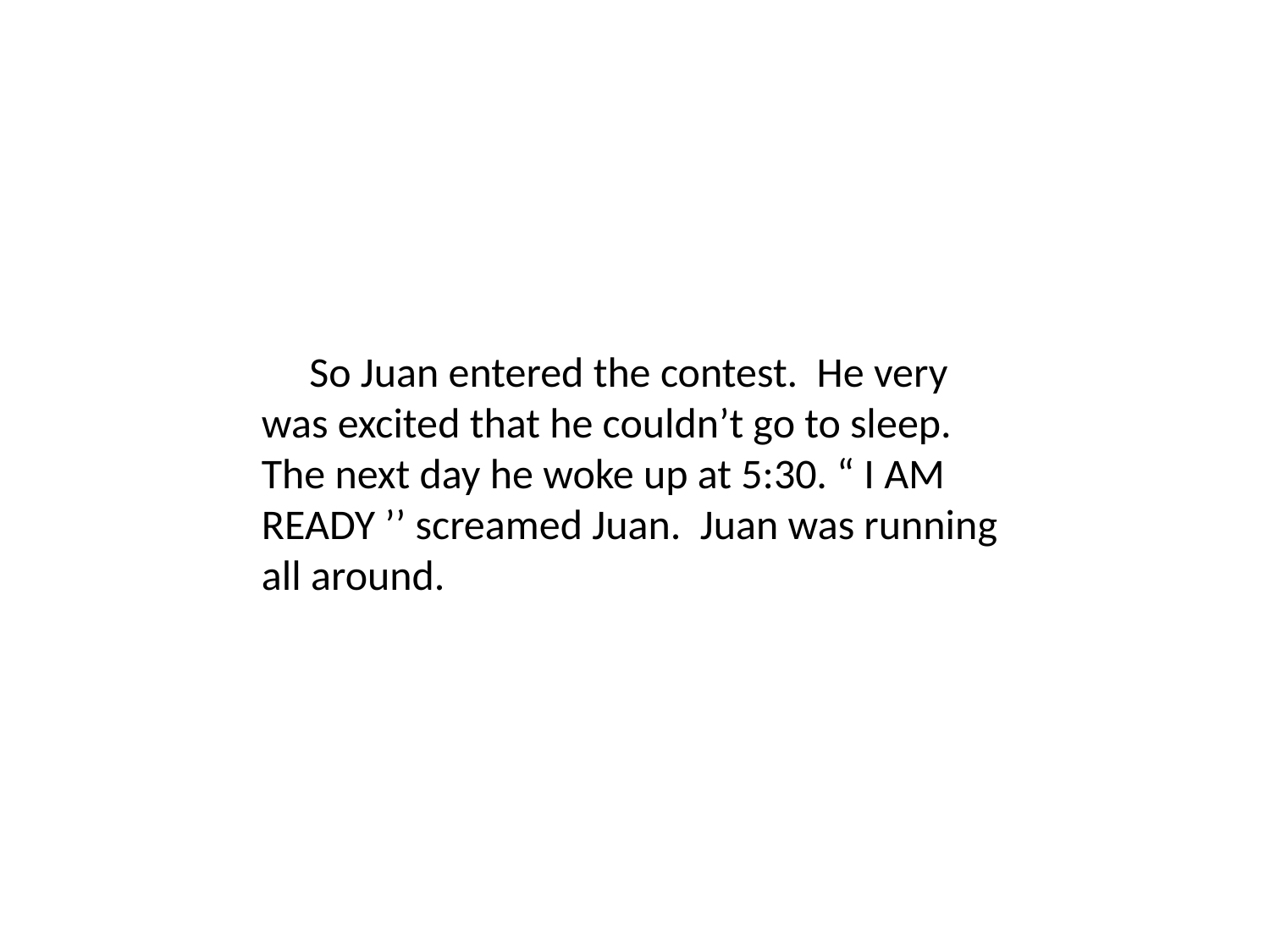

So Juan entered the contest.  He very was excited that he couldn’t go to sleep.  The next day he woke up at 5:30. “ I AM READY ’’ screamed Juan.  Juan was running all around.